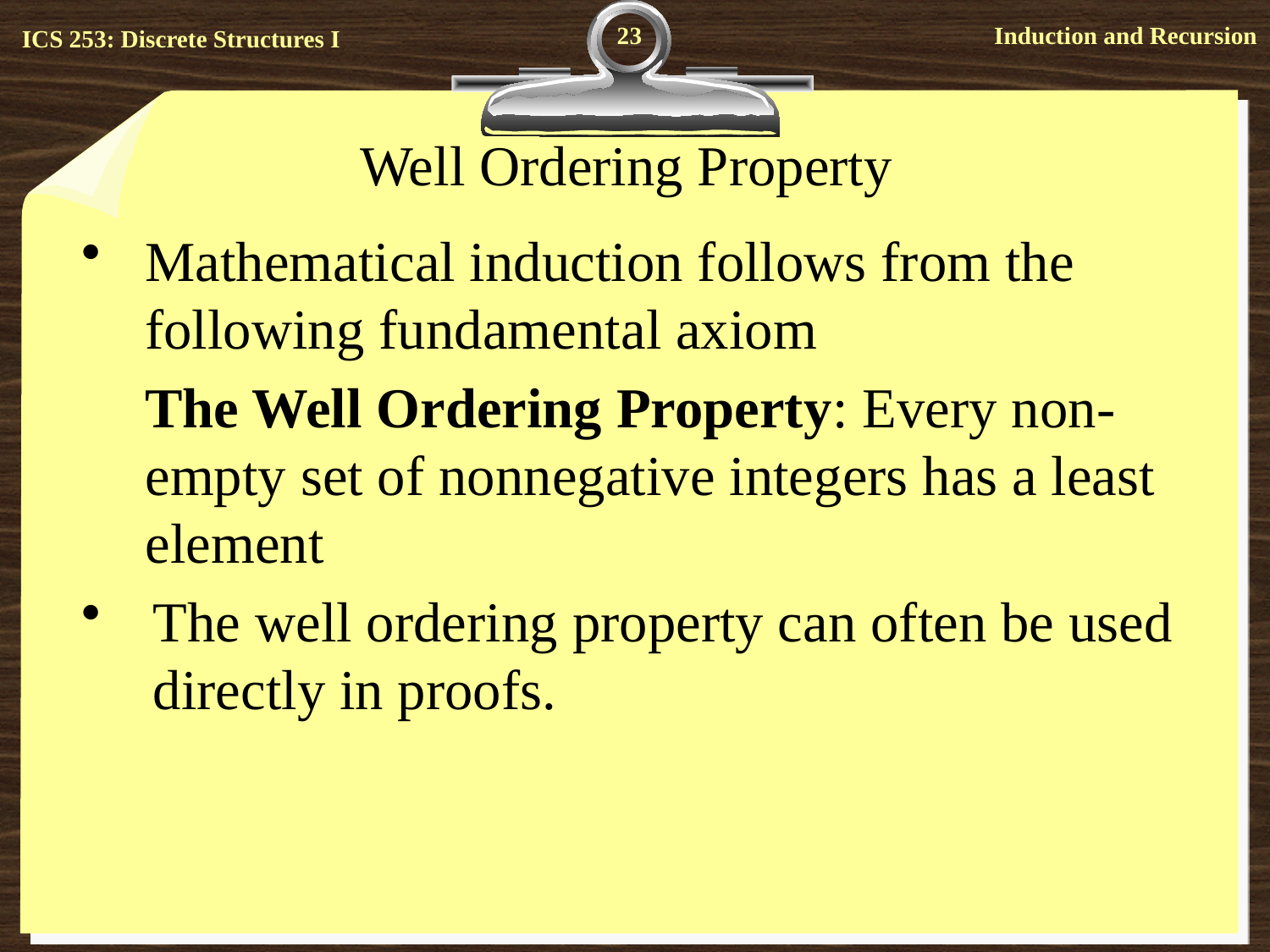

23
# Well Ordering Property
Mathematical induction follows from the following fundamental axiom
	The Well Ordering Property: Every non-empty set of nonnegative integers has a least element
The well ordering property can often be used directly in proofs.